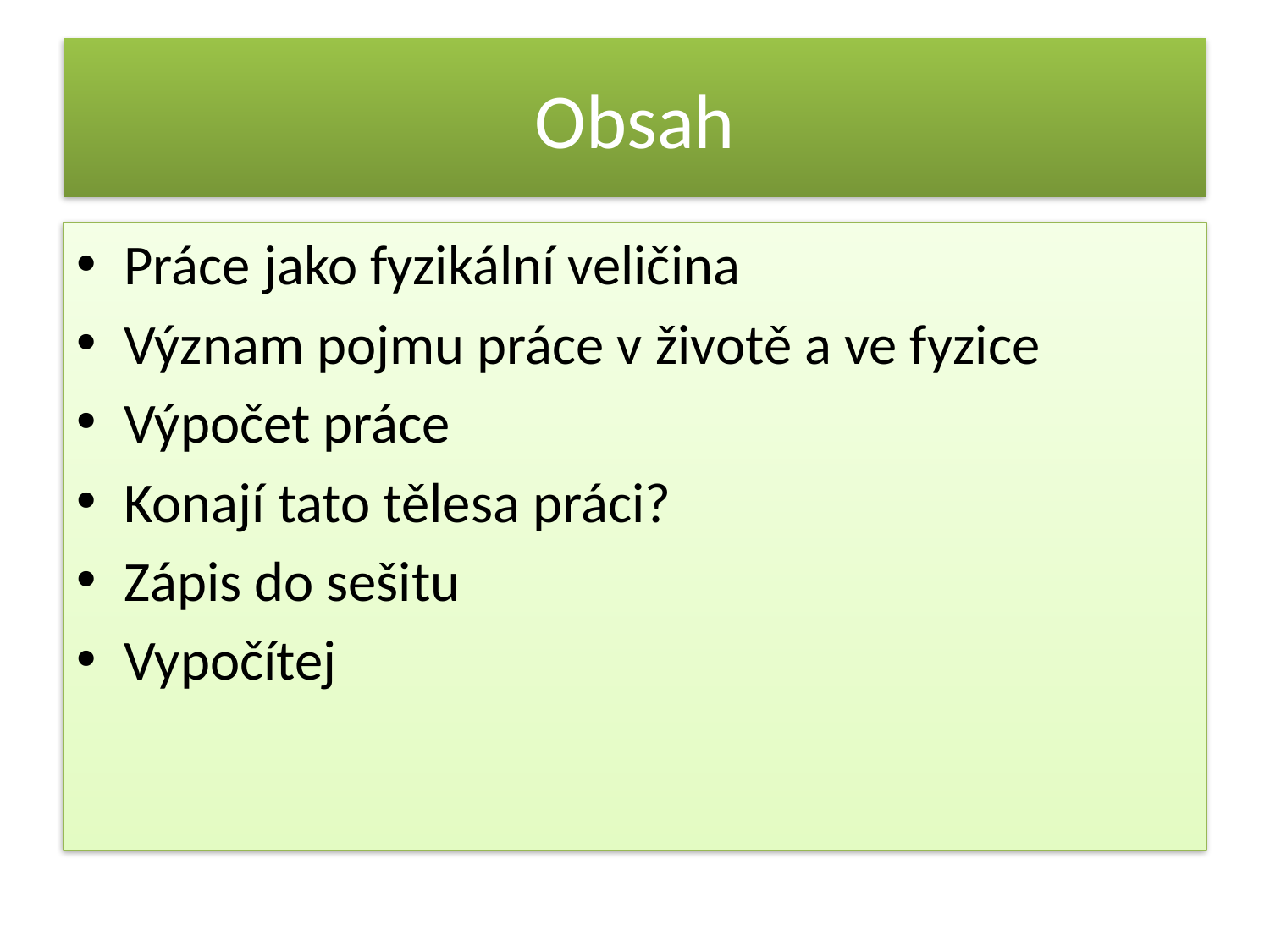

# Obsah
Práce jako fyzikální veličina
Význam pojmu práce v životě a ve fyzice
Výpočet práce
Konají tato tělesa práci?
Zápis do sešitu
Vypočítej